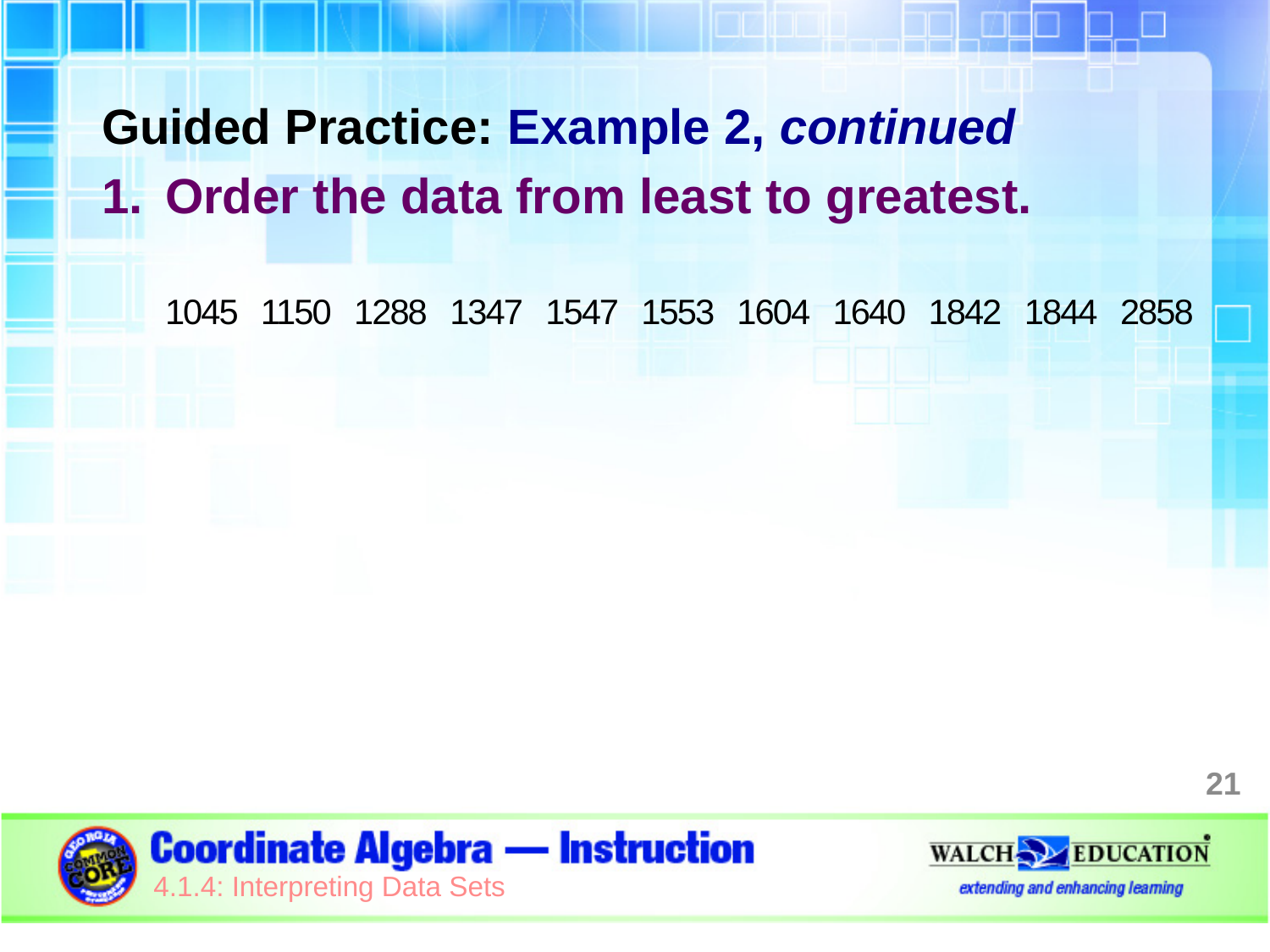

Guided Practice: Example 2, continued
Order the data from least to greatest.

1045   1150   1288   1347   1547   1553   1604   1640   1842   1844   2858

21
4.1.4: Interpreting Data Sets